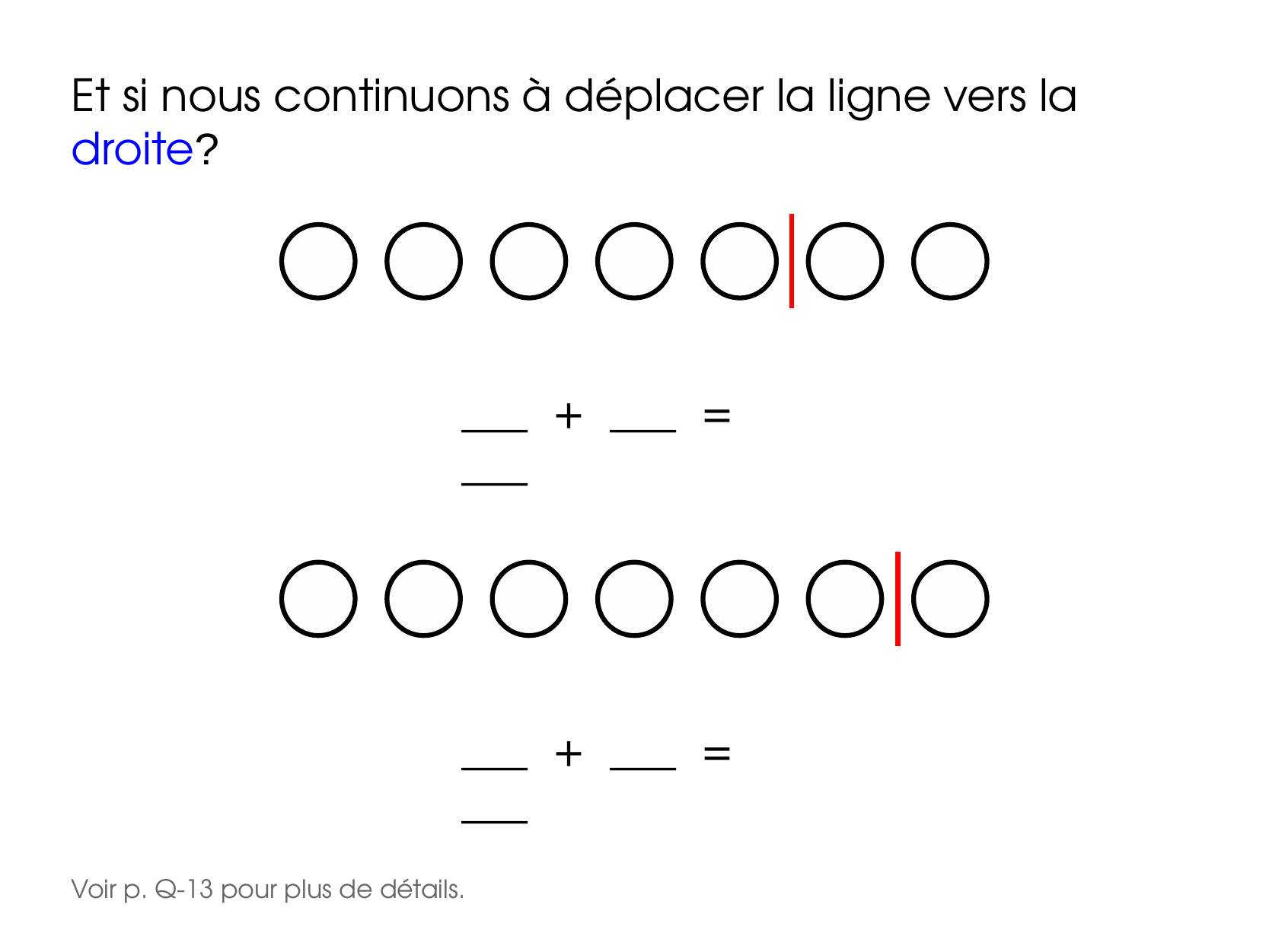

Et si nous continuons à déplacer la ligne vers la droite?

___  +  ___  =  ___

___  +  ___  =  ___
Voir p. Q-13 pour plus de détails.